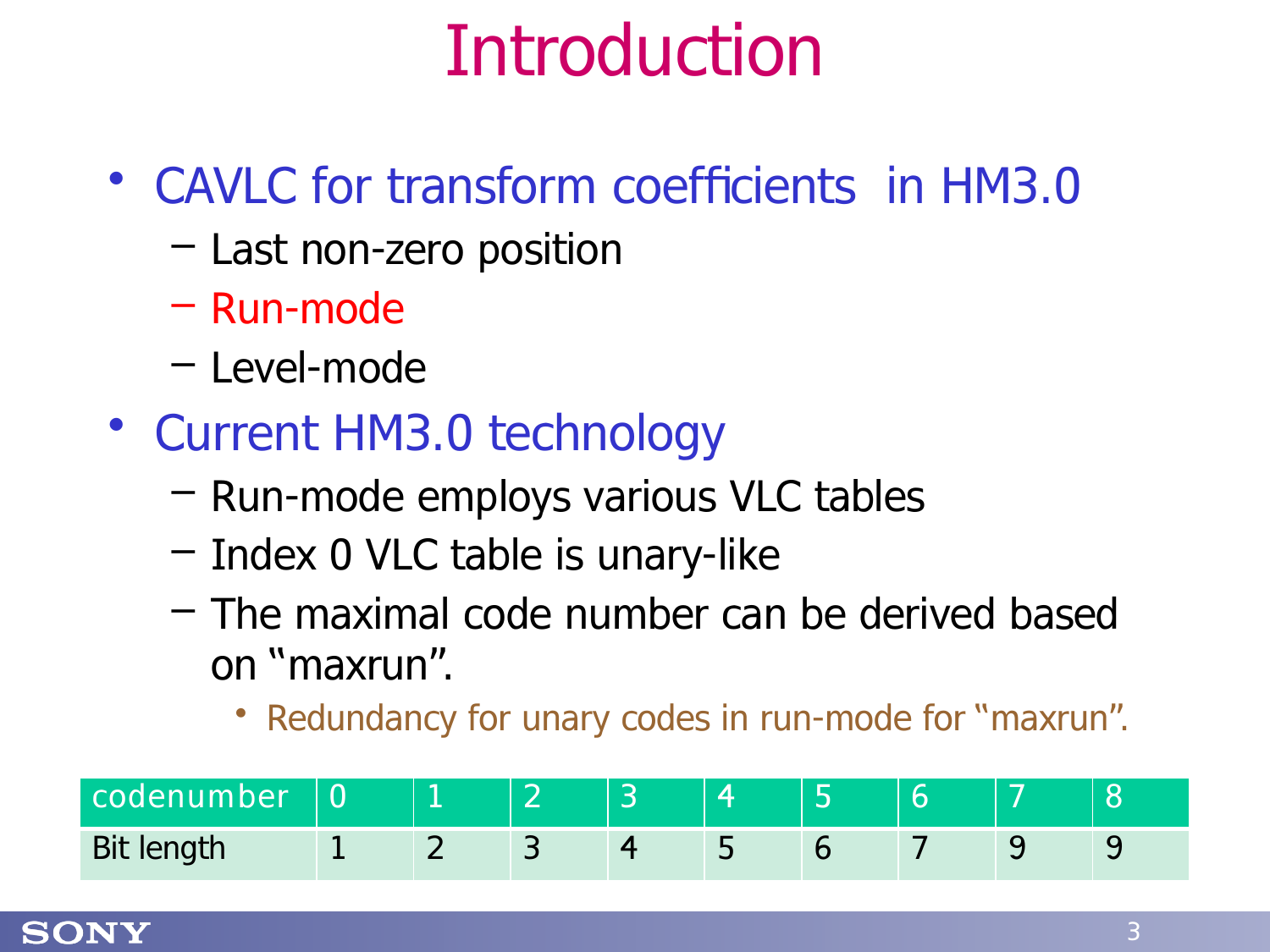

# Introduction
CAVLC for transform coefficients  in HM3.0
Last non-zero position
Run-mode
Level-mode
Current HM3.0 technology
Run-mode employs various VLC tables
Index 0 VLC table is unary-like
The maximal code number can be derived based on “maxrun”.
Redundancy for unary codes in run-mode for “maxrun”.
| codenumber | 0 | 1 | 2 | 3 | 4 | 5 | 6 | 7 | 8 |
| --- | --- | --- | --- | --- | --- | --- | --- | --- | --- |
| Bit length | 1 | 2 | 3 | 4 | 5 | 6 | 7 | 9 | 9 |
3